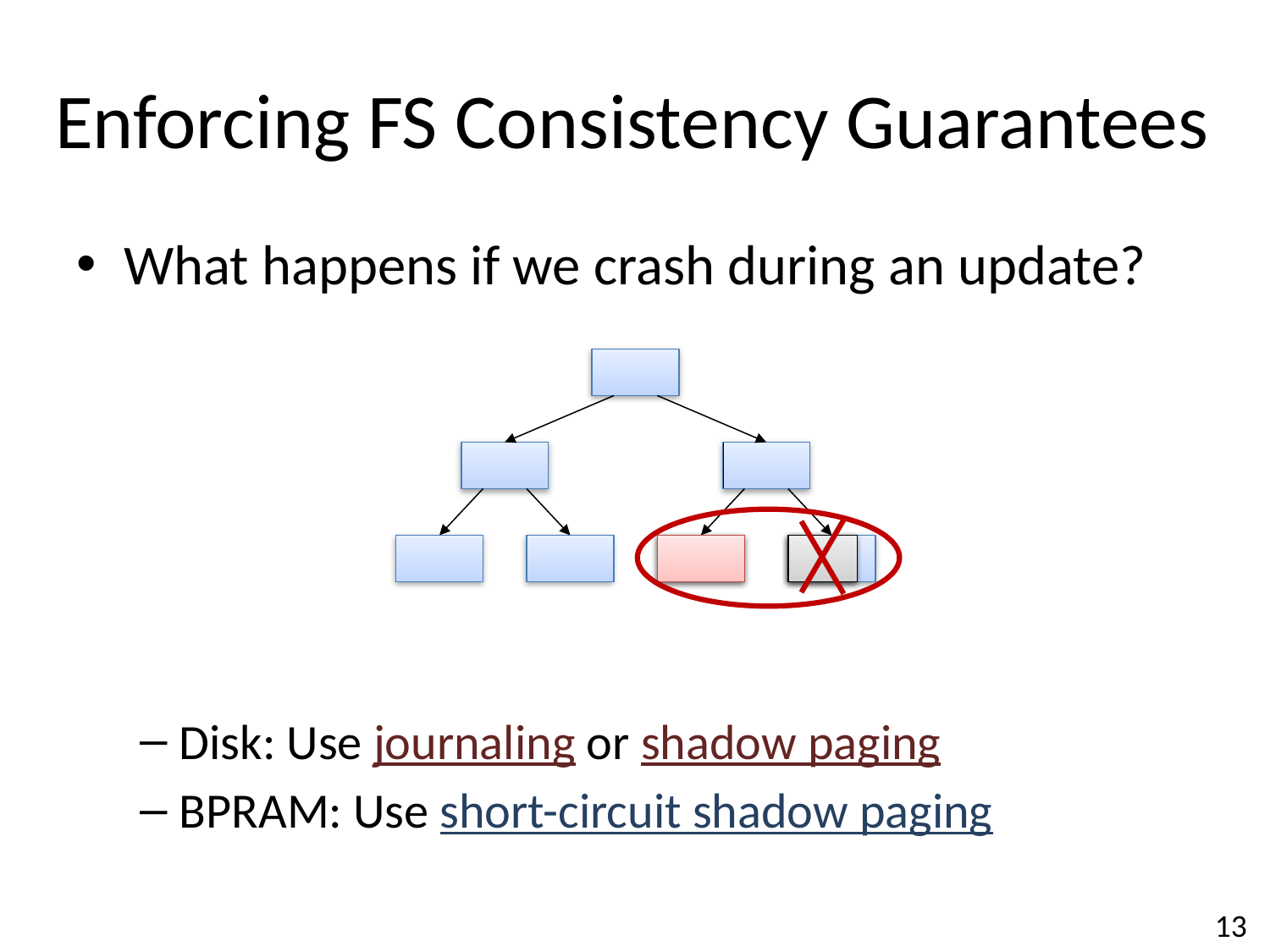

# Enforcing FS Consistency Guarantees
What happens if we crash during an update?

Disk: Use journaling or shadow paging
BPRAM: Use short-circuit shadow paging
13